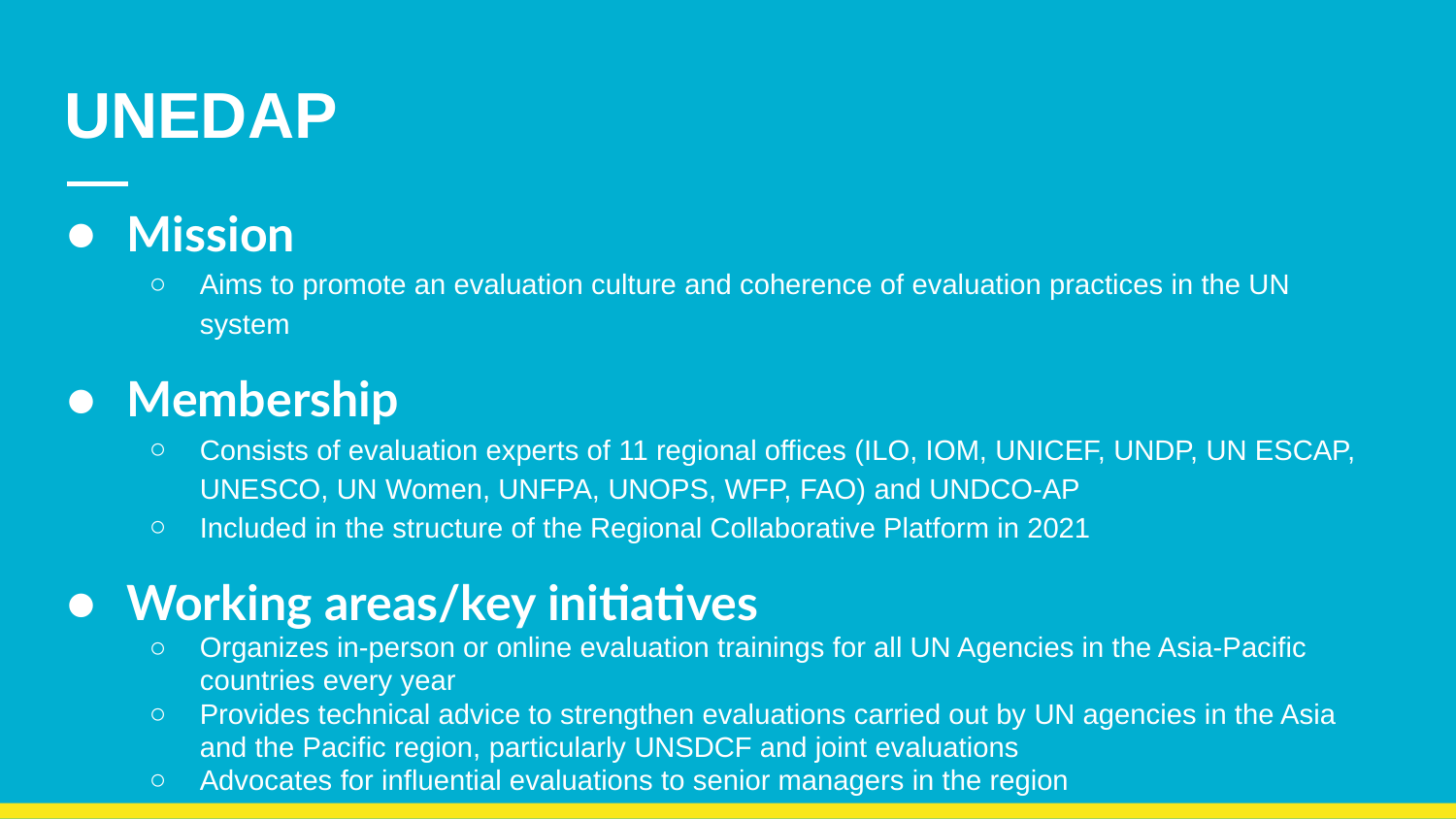

# UNEDAP
Mission
Aims to promote an evaluation culture and coherence of evaluation practices in the UN system
Membership
Consists of evaluation experts of 11 regional offices (ILO, IOM, UNICEF, UNDP, UN ESCAP, UNESCO, UN Women, UNFPA, UNOPS, WFP, FAO) and UNDCO-AP
Included in the structure of the Regional Collaborative Platform in 2021
Working areas/key initiatives
Organizes in-person or online evaluation trainings for all UN Agencies in the Asia-Pacific countries every year
Provides technical advice to strengthen evaluations carried out by UN agencies in the Asia and the Pacific region, particularly UNSDCF and joint evaluations
Advocates for influential evaluations to senior managers in the region